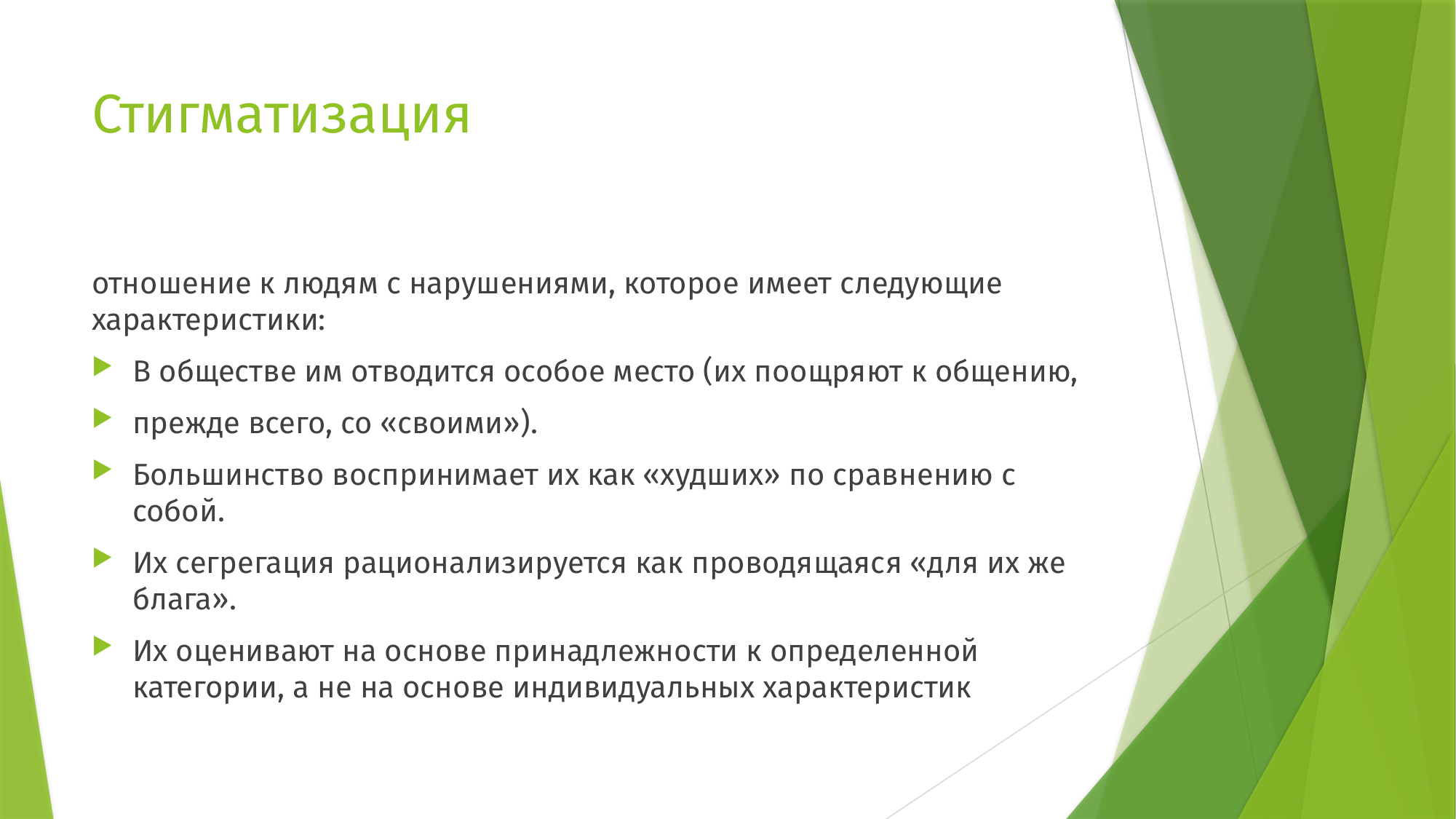

# Стигматизация
отношение к людям с нарушениями, которое имеет следующие характеристики:
В обществе им отводится особое место (их поощряют к общению,
прежде всего, со «своими»).
Большинство воспринимает их как «худших» по сравнению с собой.
Их сегрегация рационализируется как проводящаяся «для их же блага».
Их оценивают на основе принадлежности к определенной категории, а не на основе индивидуальных характеристик